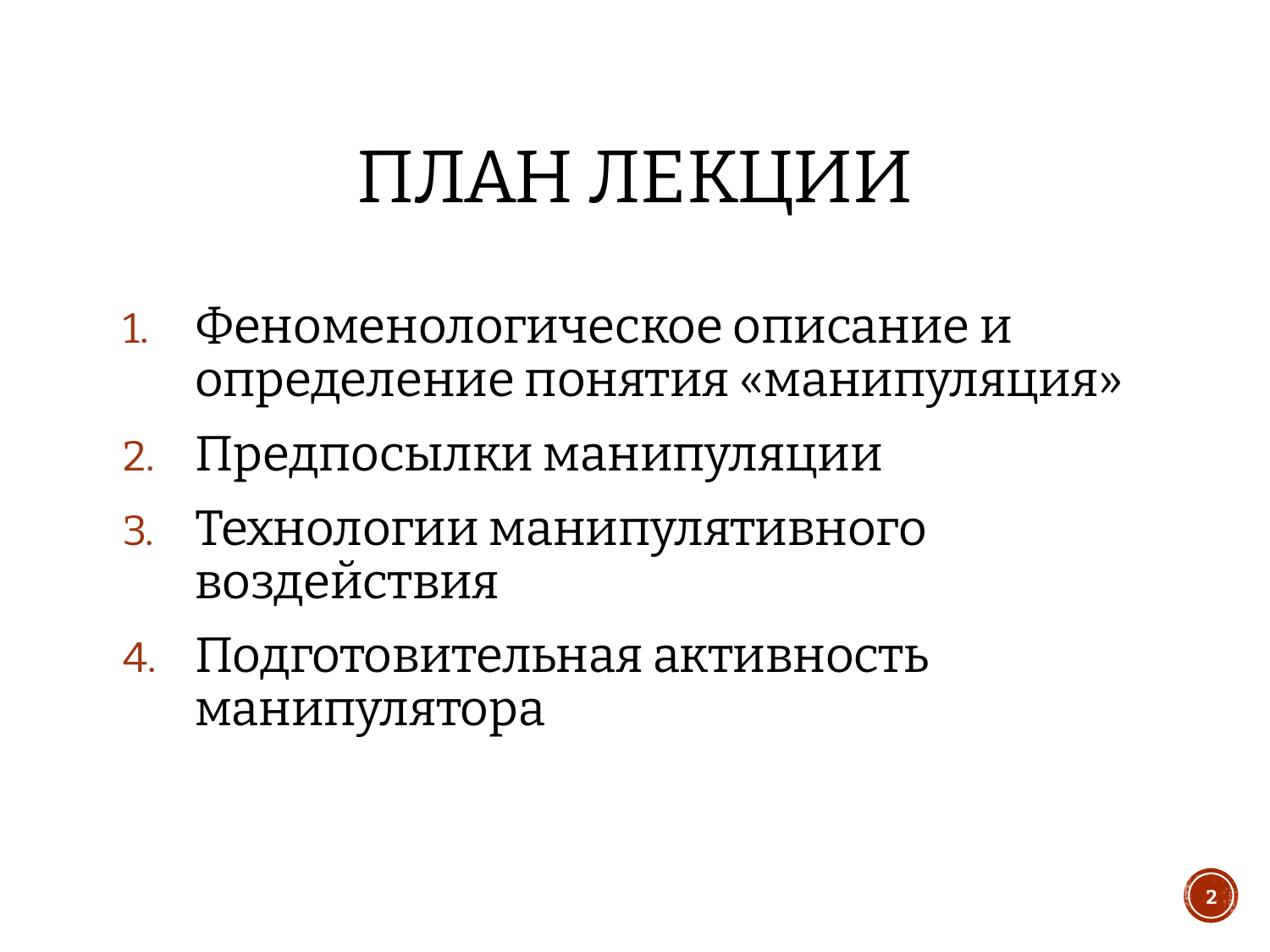

# План лекции
Феноменологическое описание и определение понятия «манипуляция»
Предпосылки манипуляции
Технологии манипулятивного воздействия
Подготовительная активность манипулятора
2